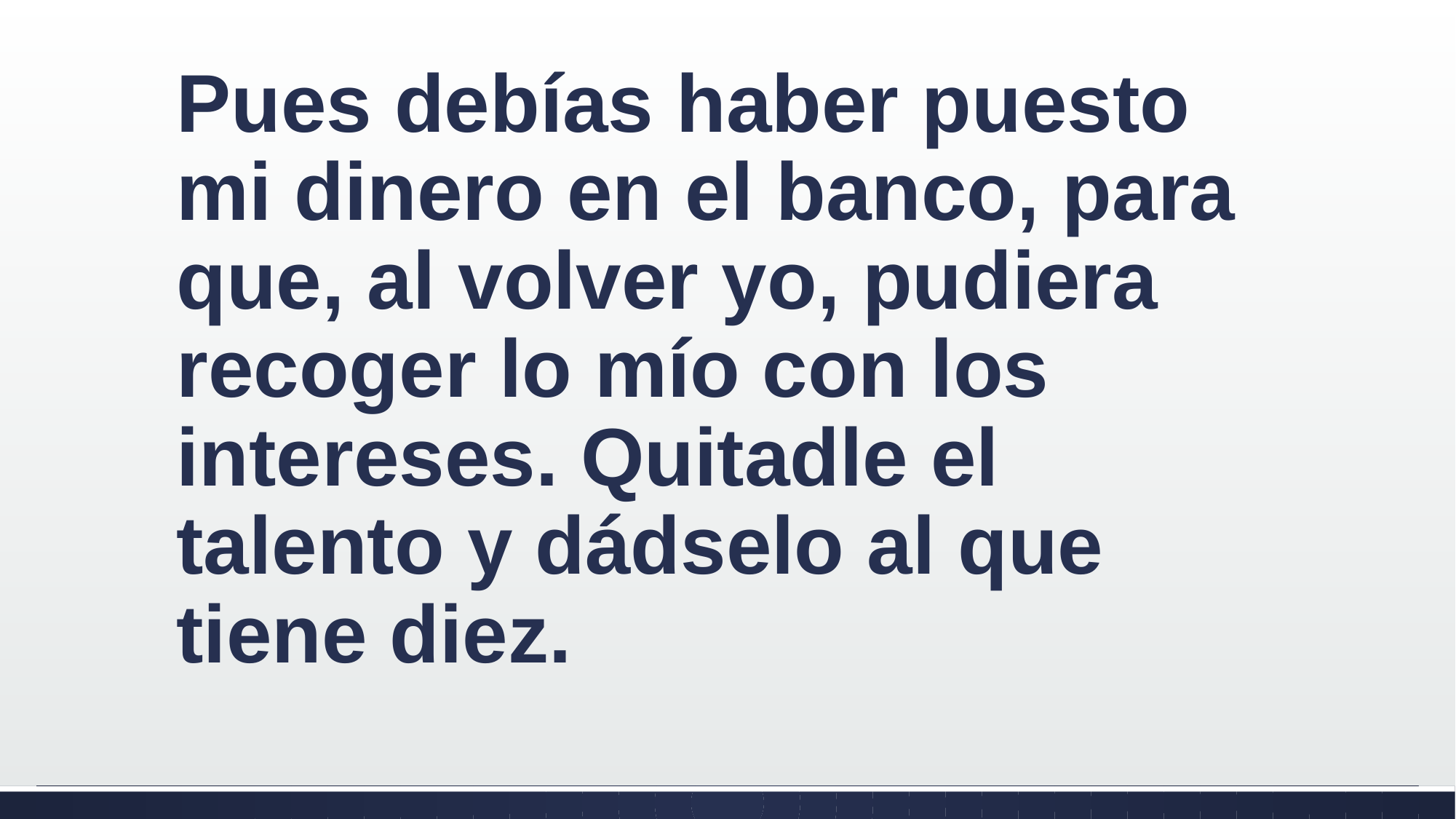

#
Pues debías haber puesto mi dinero en el banco, para que, al volver yo, pudiera recoger lo mío con los intereses. Quitadle el talento y dádselo al que tiene diez.